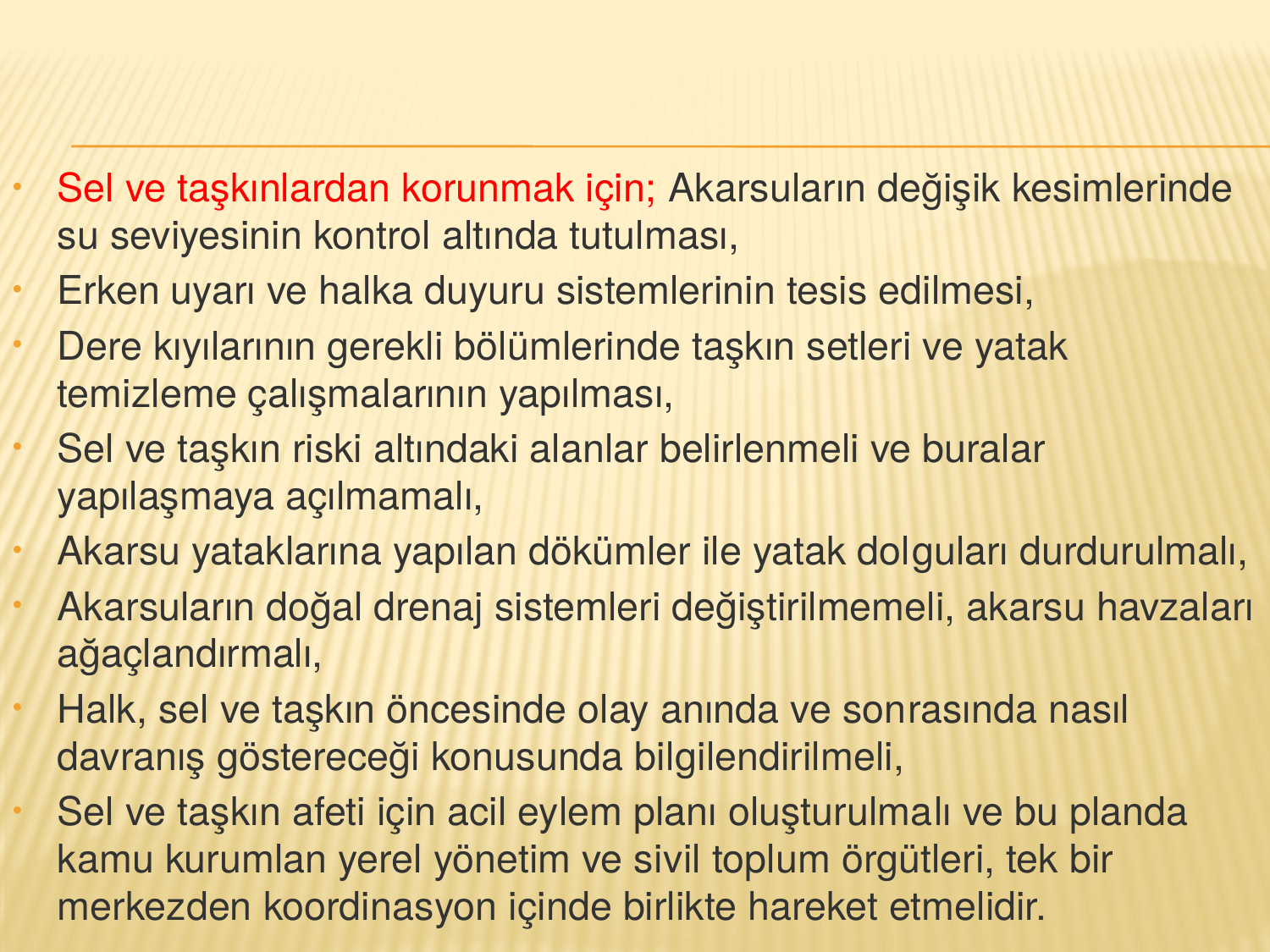

Sel ve taşkınlardan korunmak için; Akarsuların değişik kesimlerinde su seviyesinin kontrol altında tutulması,
Erken uyarı ve halka duyuru sistemlerinin tesis edilmesi,
Dere kıyılarının gerekli bölümlerinde taşkın setleri ve yatak temizleme çalışmalarının yapılması,
Sel ve taşkın riski altındaki alanlar belirlenmeli ve buralar yapılaşmaya açılmamalı,
Akarsu yataklarına yapılan dökümler ile yatak dol­guları durdurulmalı,
Akarsuların doğal drenaj sistemleri değiştirilmemeli, akarsu havzaları ağaçlandırmalı,
Halk, sel ve taşkın öncesinde olay anında ve son­rasında nasıl davranış göstereceği konusunda bil­gilendirilmeli,
Sel ve taşkın afeti için acil eylem planı oluşturulma­lı ve bu planda kamu kurumlan yerel yönetim ve si­vil toplum örgütleri, tek bir merkezden koordinas­yon içinde birlikte hareket etmelidir.